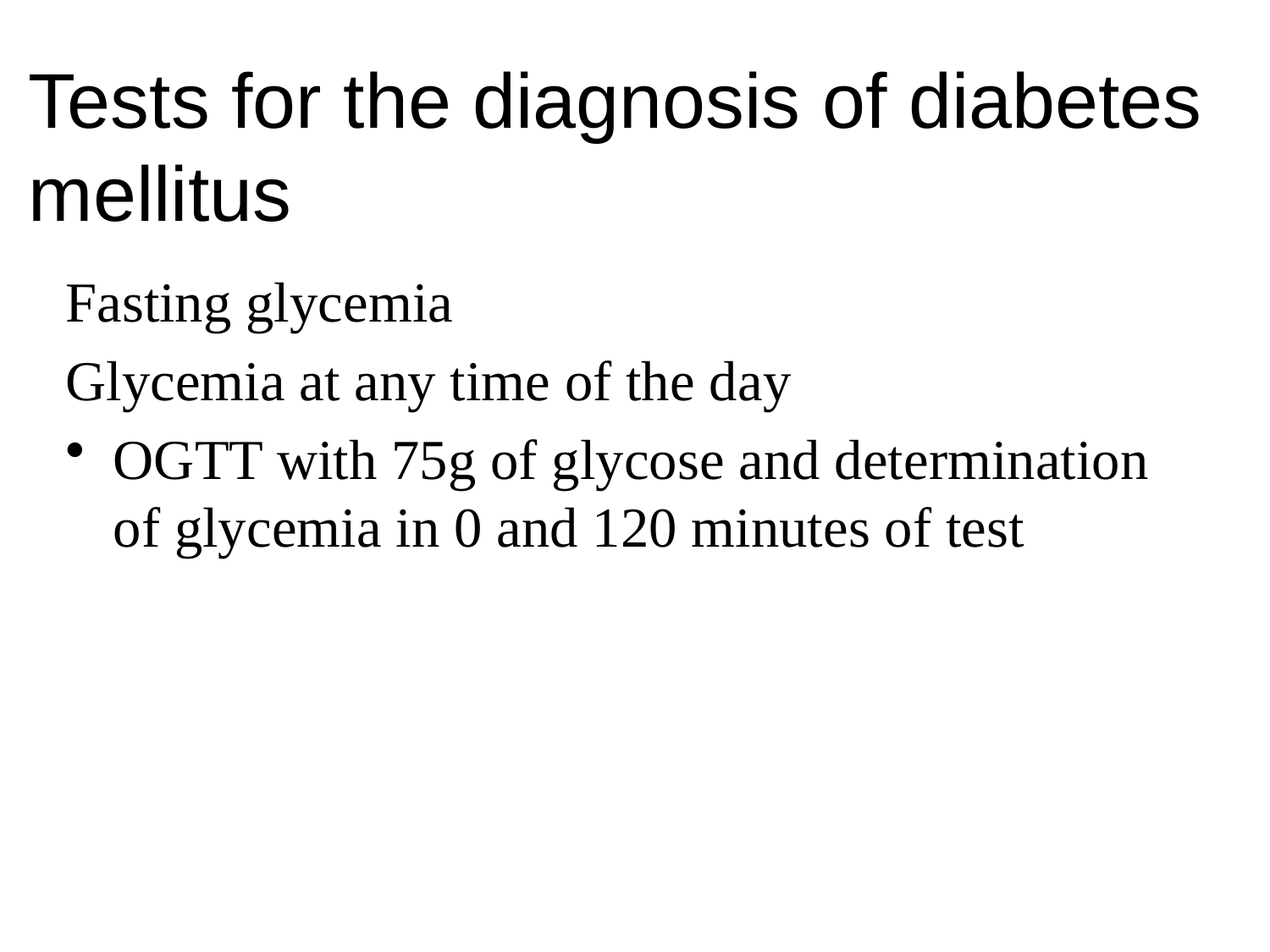

# Tests for the diagnosis of diabetes mellitus

Fasting glycemia
Glycemia at any time of the day
OGTT with 75g of glycose and determination of glycemia in 0 and 120 minutes of test